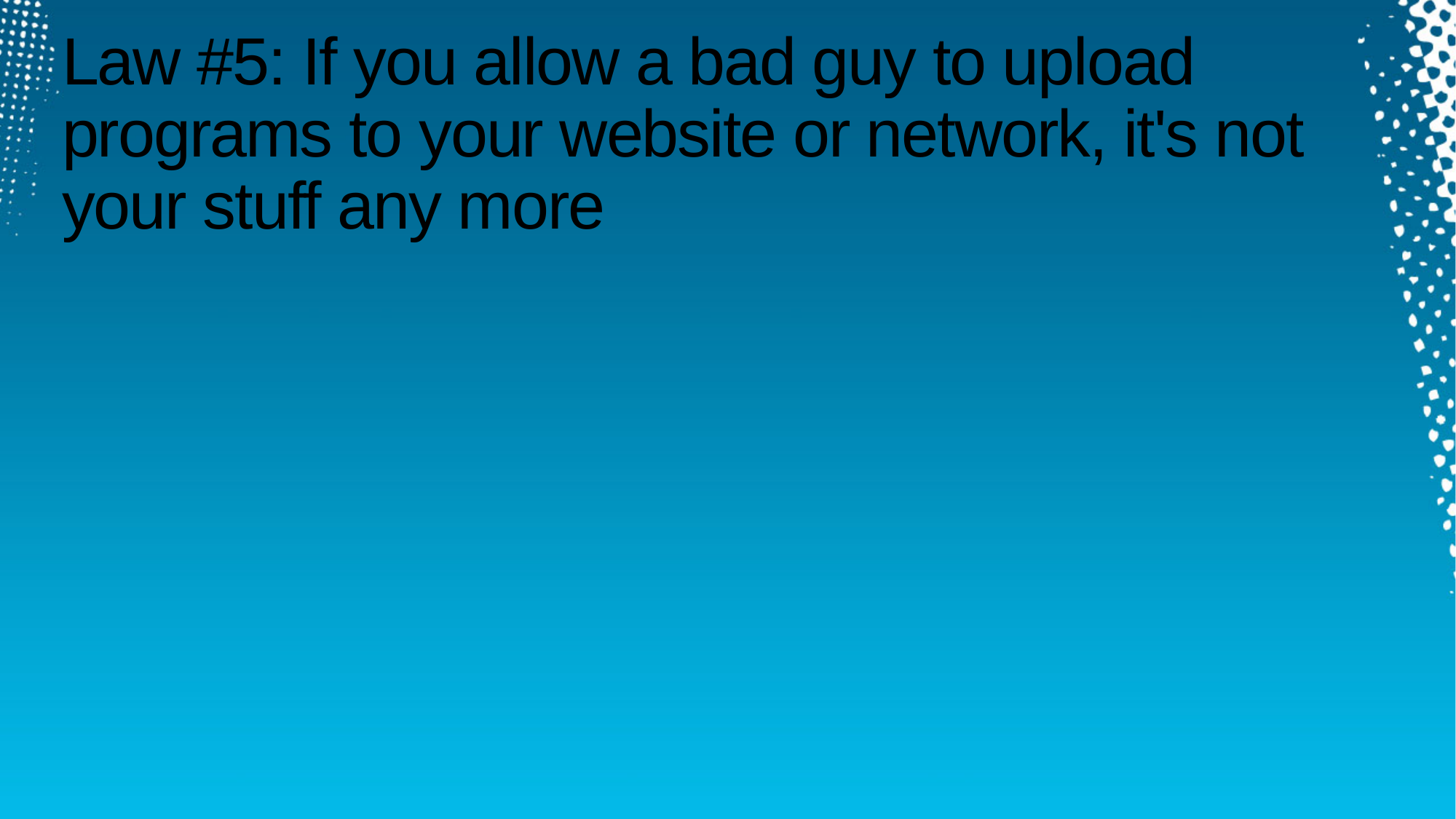

# Law #5: If you allow a bad guy to upload programs to your website or network, it's not your stuff any more